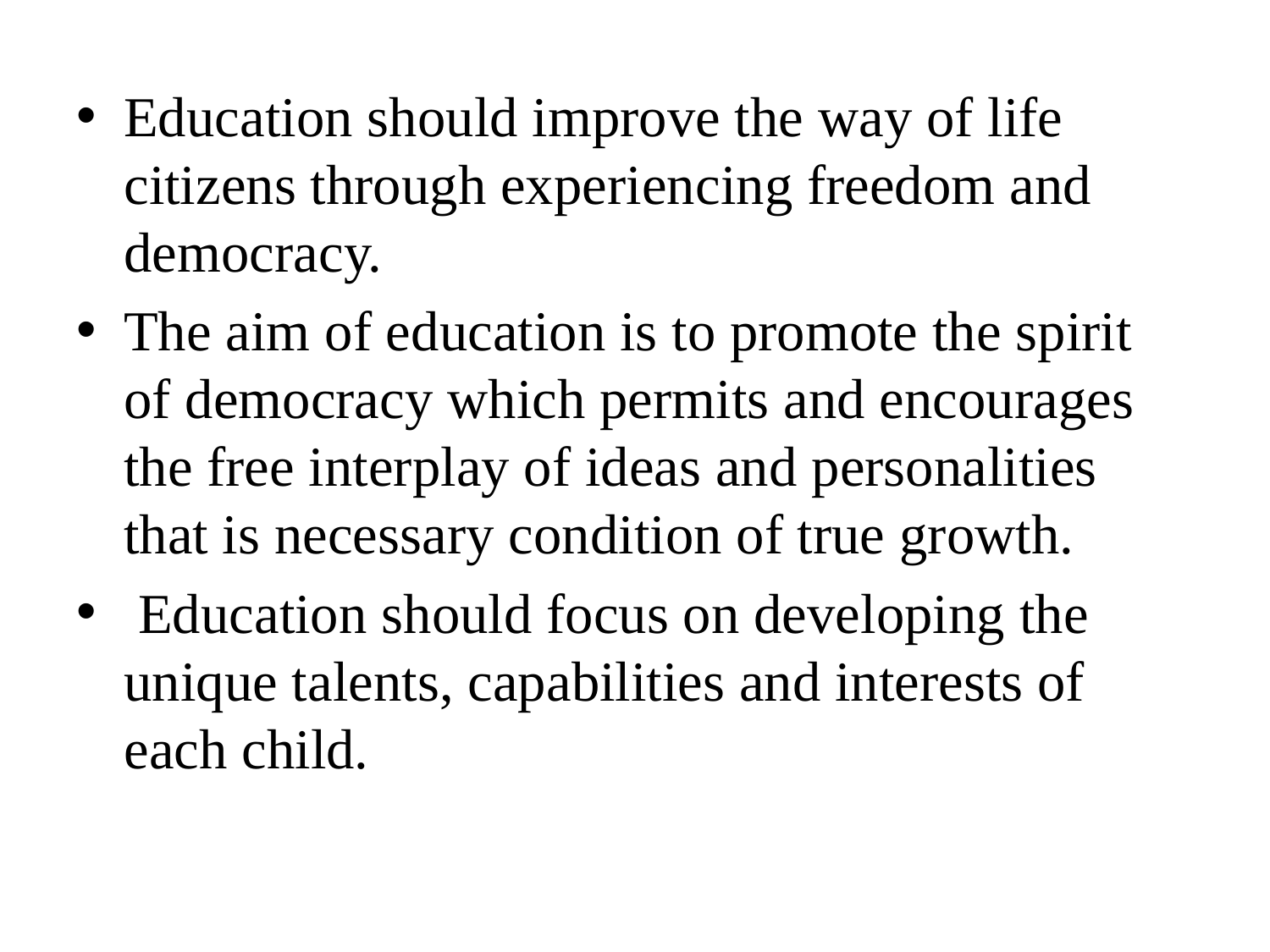

Education should improve the way of life citizens through experiencing freedom and democracy.
The aim of education is to promote the spirit of democracy which permits and encourages the free interplay of ideas and personalities that is necessary condition of true growth.
 Education should focus on developing the unique talents, capabilities and interests of each child.